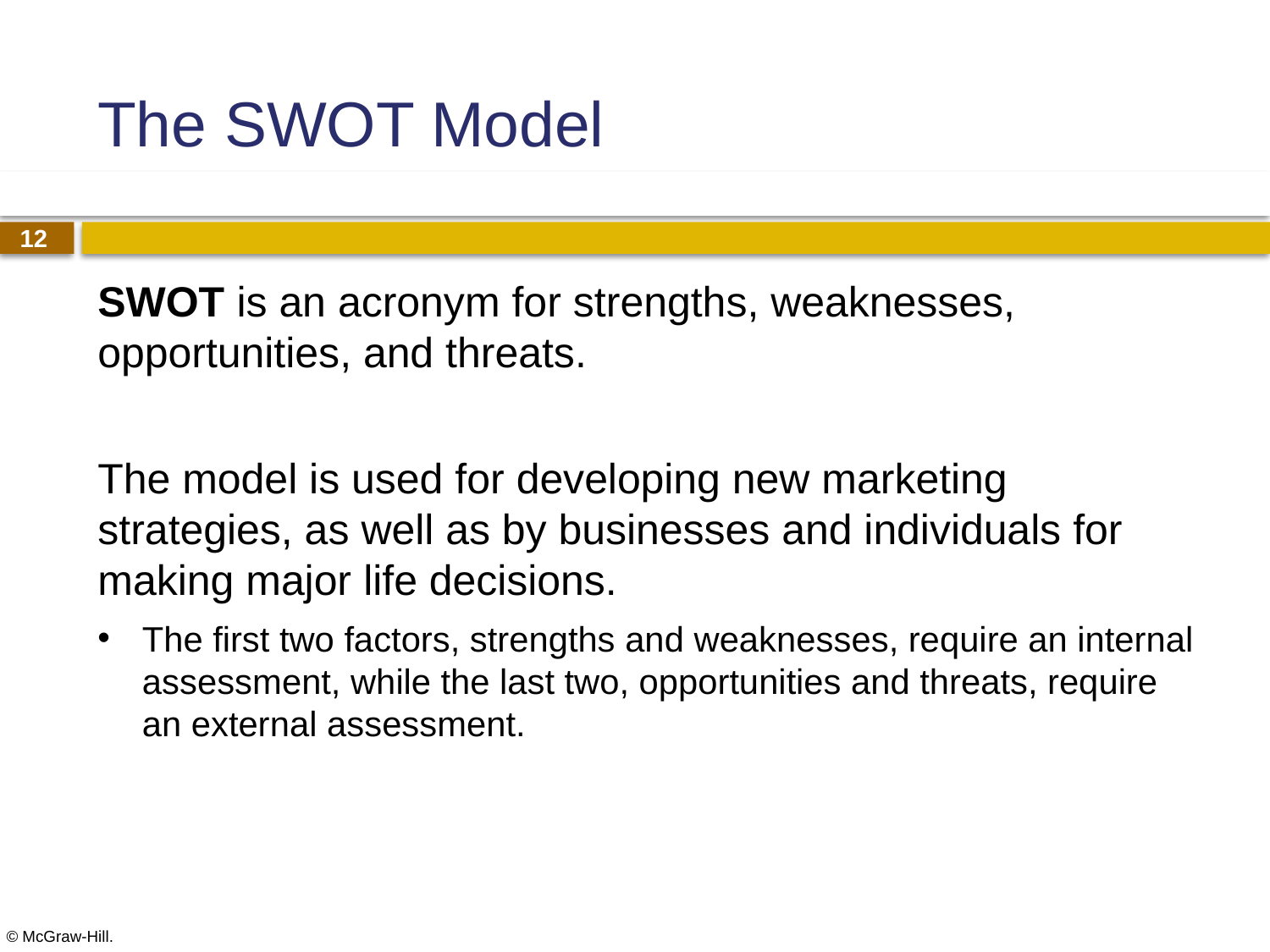

# The SWOT Model
SWOT is an acronym for strengths, weaknesses, opportunities, and threats.

The model is used for developing new marketing strategies, as well as by businesses and individuals for making major life decisions.
The first two factors, strengths and weaknesses, require an internal assessment, while the last two, opportunities and threats, require an external assessment.